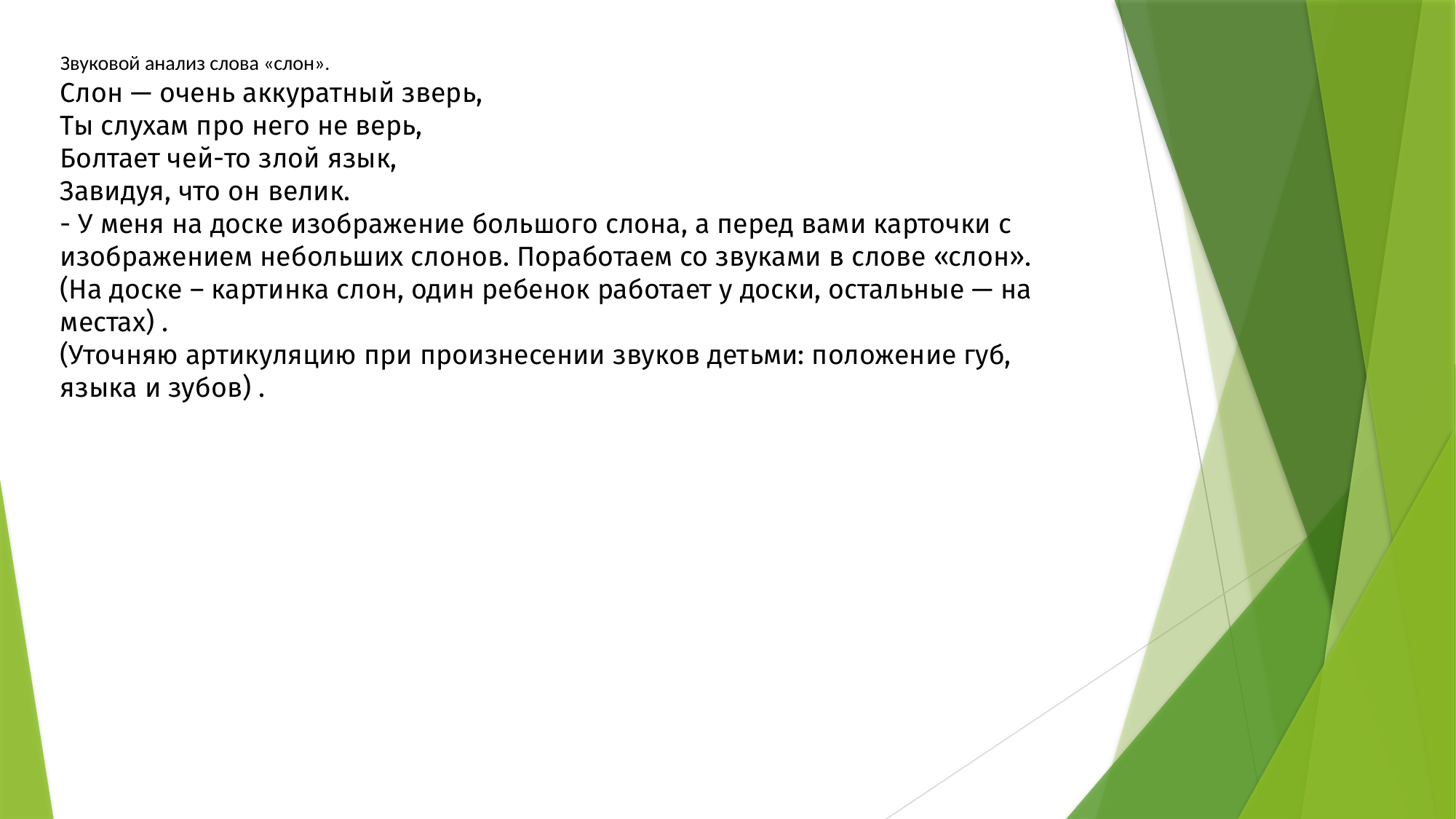

Звуковой анализ слова «слон».
Слон — очень аккуратный зверь,
Ты слухам про него не верь,
Болтает чей-то злой язык,
Завидуя, что он велик.
- У меня на доске изображение большого слона, а перед вами карточки с изображением небольших слонов. Поработаем со звуками в слове «слон».
(На доске – картинка слон, один ребенок работает у доски, остальные — на местах) .
(Уточняю артикуляцию при произнесении звуков детьми: положение губ, языка и зубов) .